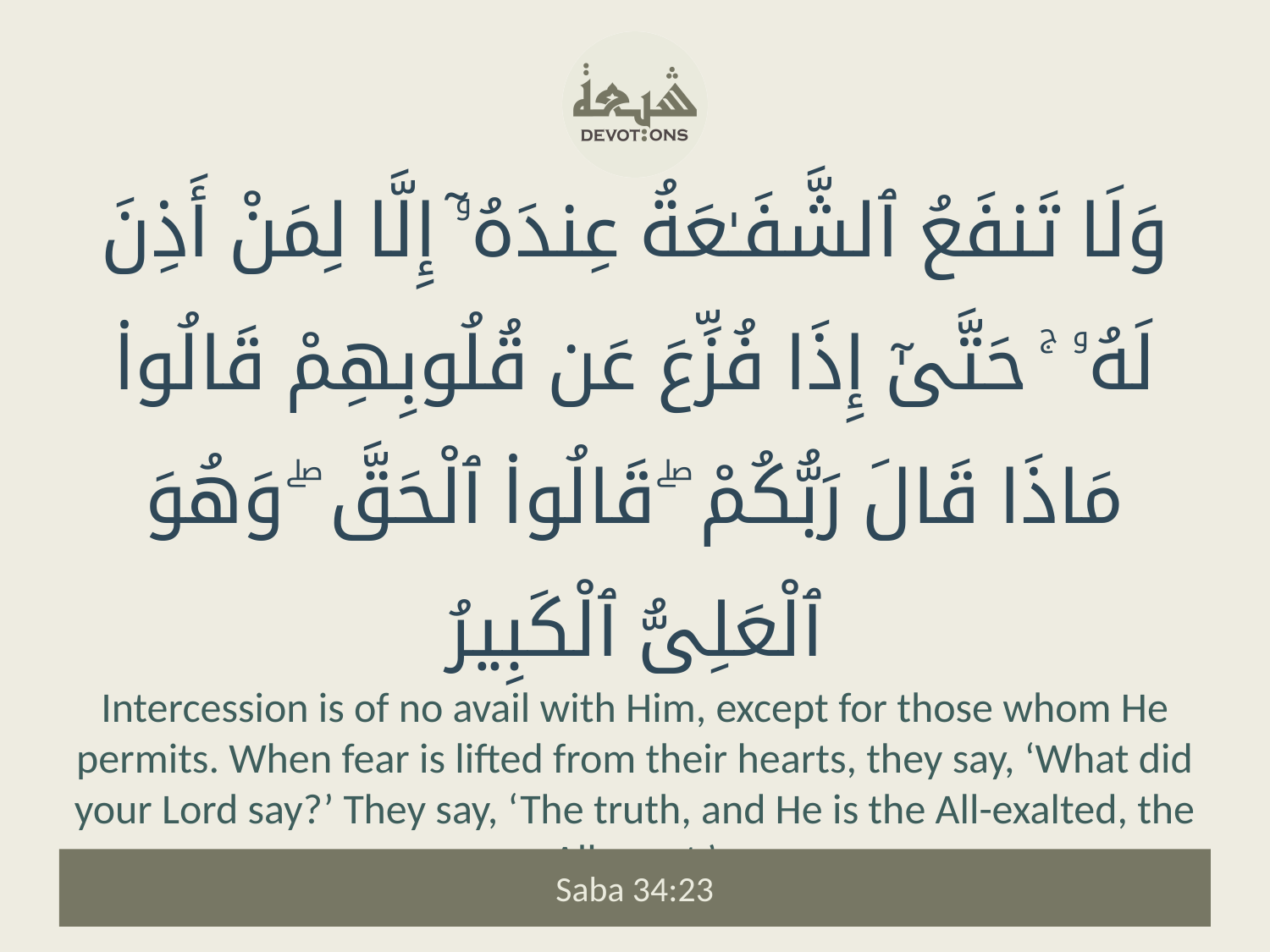

وَلَا تَنفَعُ ٱلشَّفَـٰعَةُ عِندَهُۥٓ إِلَّا لِمَنْ أَذِنَ لَهُۥ ۚ حَتَّىٰٓ إِذَا فُزِّعَ عَن قُلُوبِهِمْ قَالُوا۟ مَاذَا قَالَ رَبُّكُمْ ۖ قَالُوا۟ ٱلْحَقَّ ۖ وَهُوَ ٱلْعَلِىُّ ٱلْكَبِيرُ
Intercession is of no avail with Him, except for those whom He permits. When fear is lifted from their hearts, they say, ‘What did your Lord say?’ They say, ‘The truth, and He is the All-exalted, the All-great.’
Saba 34:23